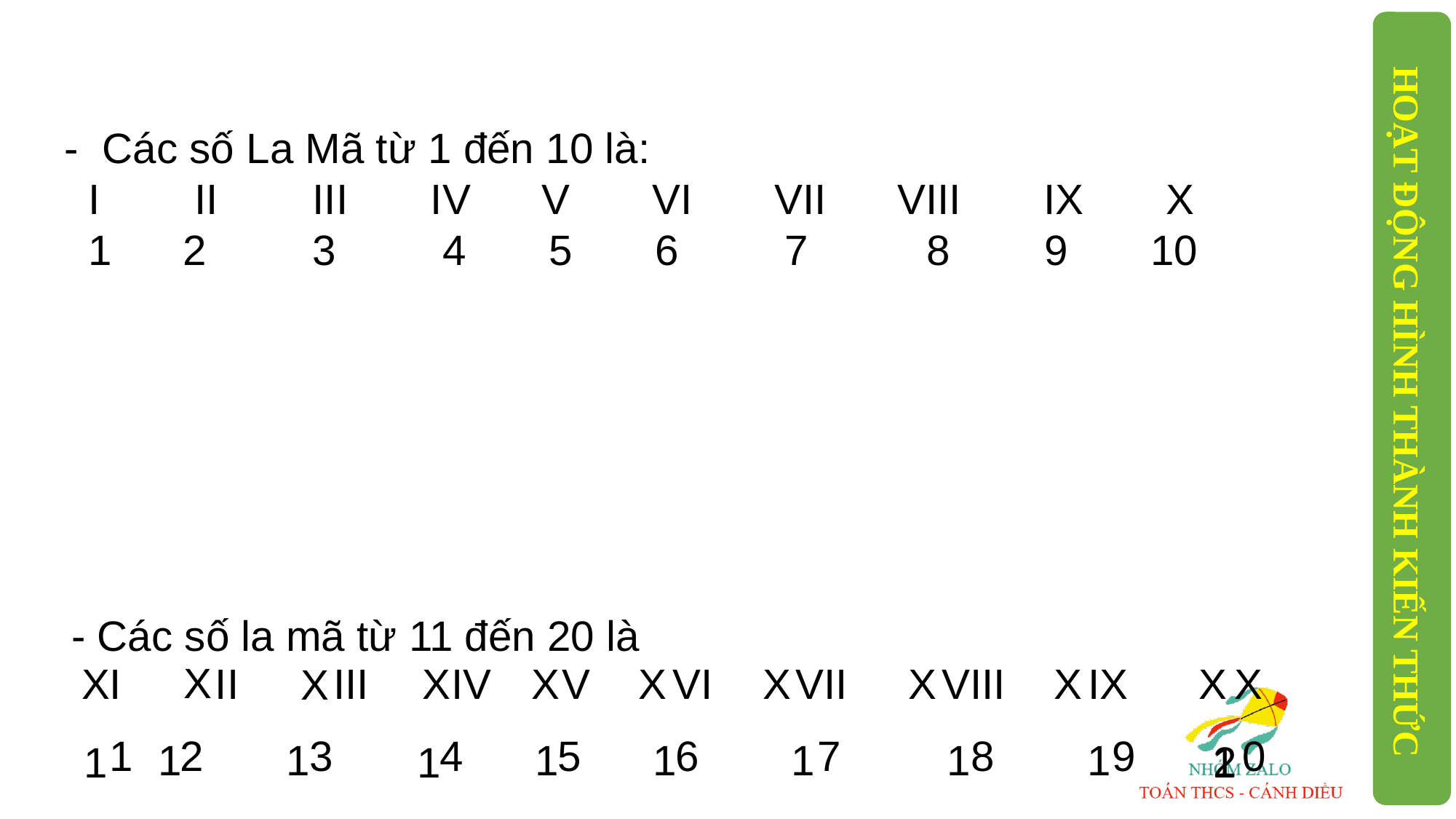

-  Các số La Mã từ 1 đến 10 là:
  I        II        III       IV      V       VI       VII      VIII       IX       X
  1      2         3         4       5       6         7          8        9       10

HOẠT ĐỘNG HÌNH THÀNH KIẾN THỨC
 - Các số la mã từ 11 đến 20 là
X
  I        II        III       IV      V       VI       VII        VIII       IX         X
  1    2         3         4        5        6          7           8          9         0
X
X
X
X
X
X
X
X
X
1
1
1
1
1
1
1
2
1
1
1